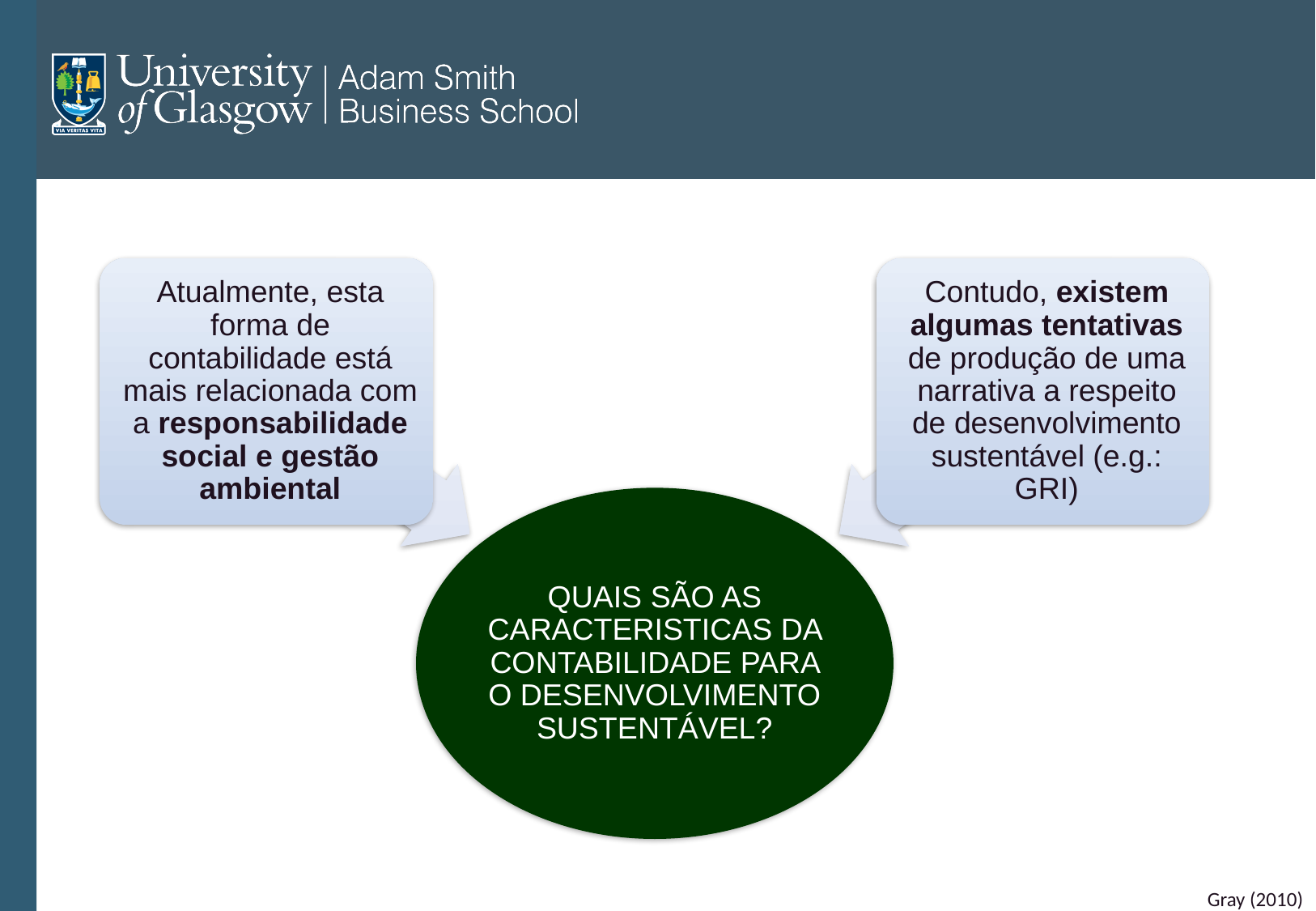

QUAIS SÃO AS CARACTERISTICAS DA CONTABILIDADE PARA O DESENVOLVIMENTO SUSTENTÁVEL?
Atualmente, esta forma de contabilidade está mais relacionada com a responsabilidade social e gestão ambiental
Contudo, existem algumas tentativas de produção de uma narrativa a respeito de desenvolvimento sustentável (e.g.: GRI)
Gray (2010)